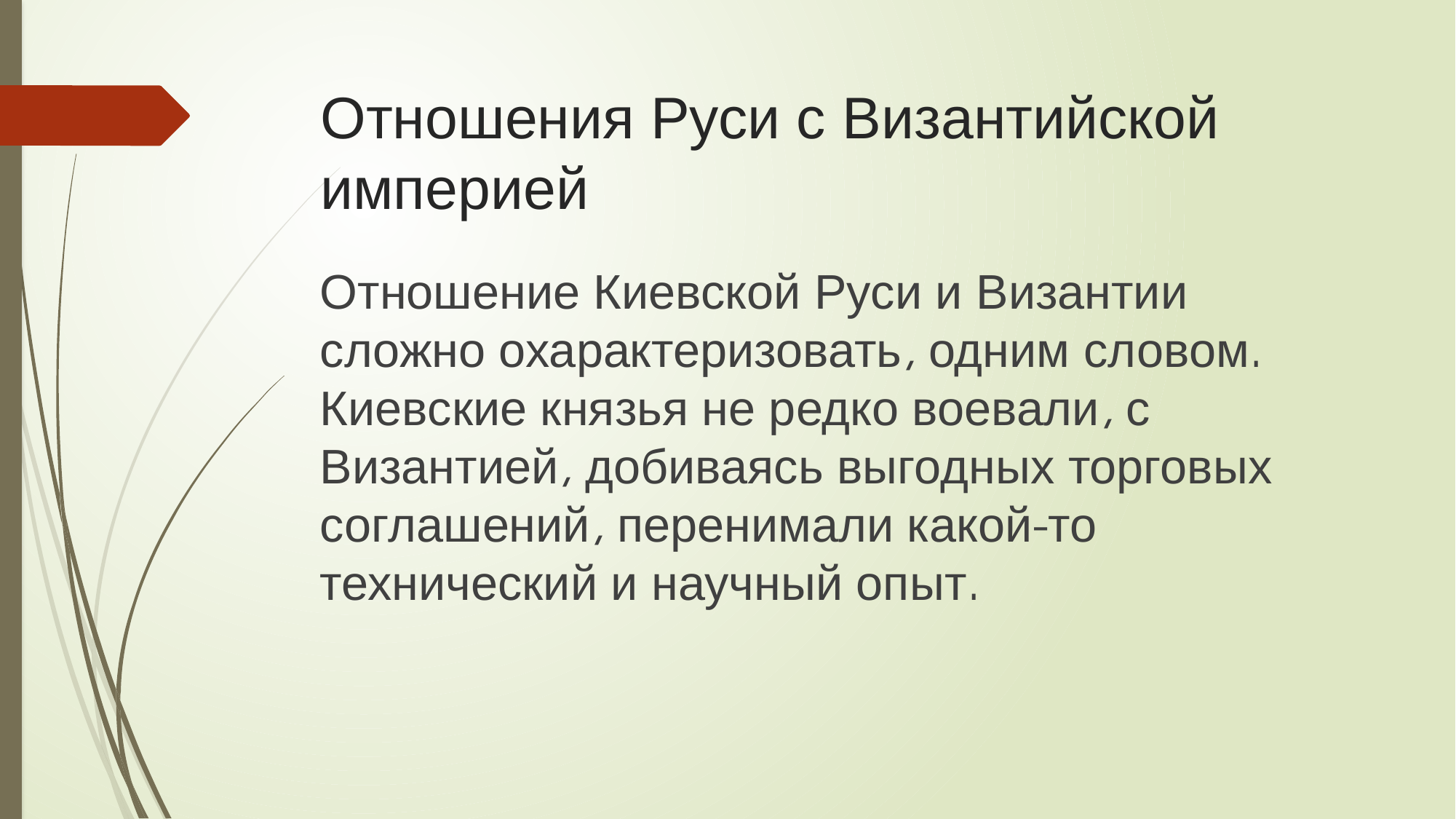

# Отношения Руси с Византийской империей
Отношение Киевской Руси и Византии сложно охарактеризовать, одним словом. Киевские князья не редко воевали, с Византией, добиваясь выгодных торговых соглашений, перенимали какой-то технический и научный опыт.